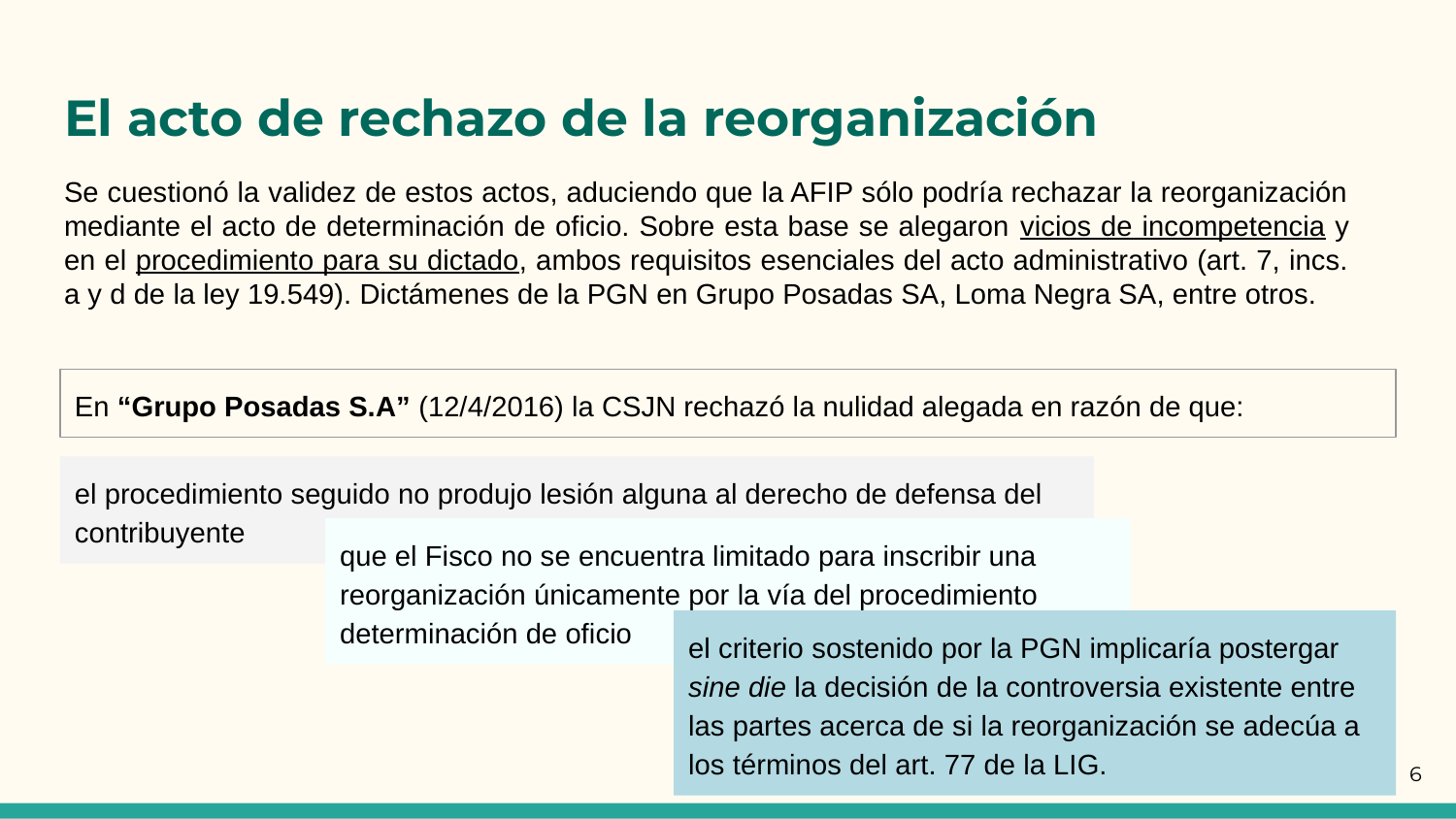

# El acto de rechazo de la reorganización
Se cuestionó la validez de estos actos, aduciendo que la AFIP sólo podría rechazar la reorganización mediante el acto de determinación de oficio. Sobre esta base se alegaron vicios de incompetencia y en el procedimiento para su dictado, ambos requisitos esenciales del acto administrativo (art. 7, incs. a y d de la ley 19.549). Dictámenes de la PGN en Grupo Posadas SA, Loma Negra SA, entre otros.
En “Grupo Posadas S.A” (12/4/2016) la CSJN rechazó la nulidad alegada en razón de que:
el procedimiento seguido no produjo lesión alguna al derecho de defensa del contribuyente
que el Fisco no se encuentra limitado para inscribir una reorganización únicamente por la vía del procedimiento determinación de oficio
el criterio sostenido por la PGN implicaría postergar sine die la decisión de la controversia existente entre las partes acerca de si la reorganización se adecúa a los términos del art. 77 de la LIG.
6